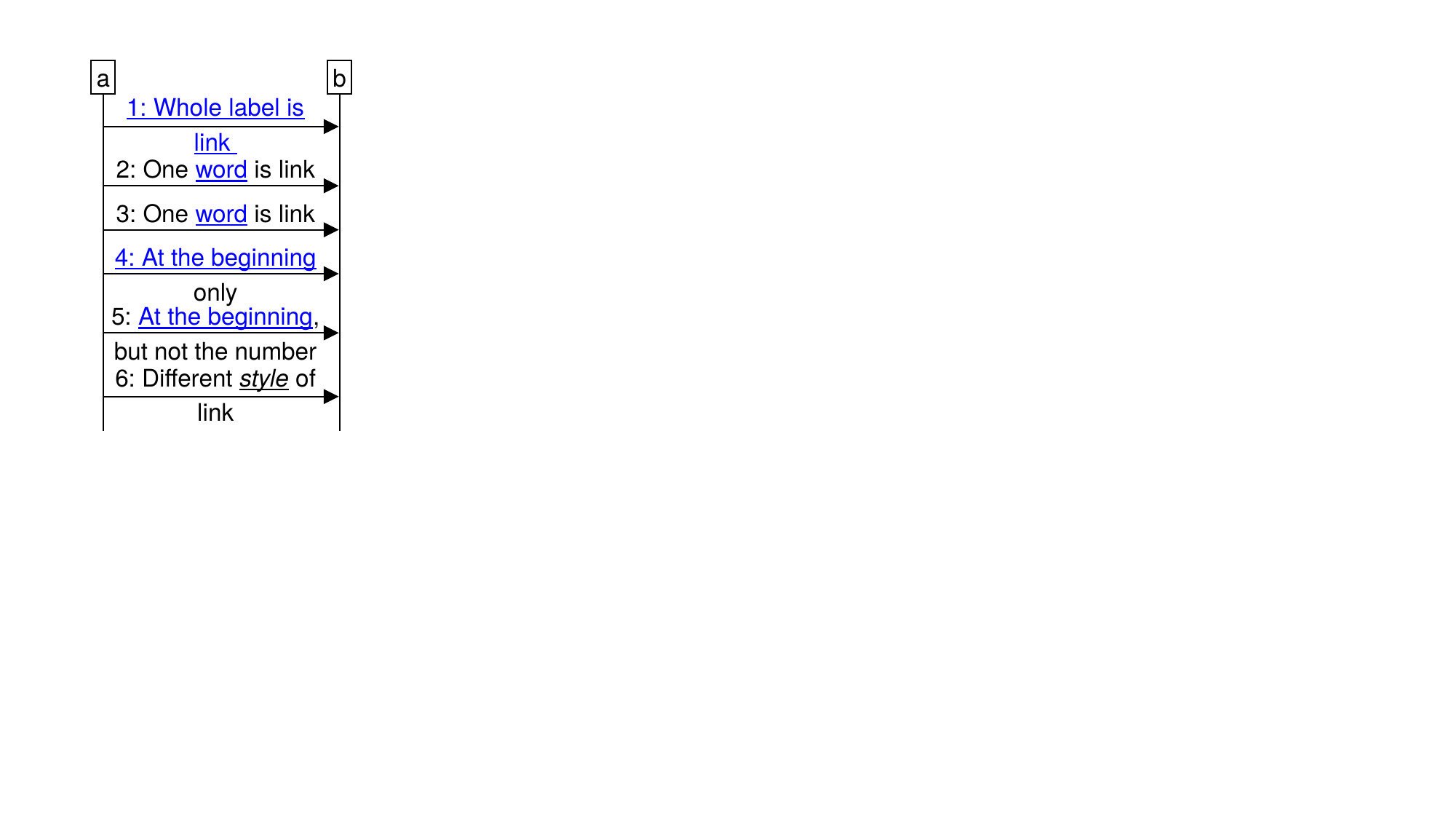

a
b
1: Whole label is
link
2: One word is link
3: One word is link
4: At the beginning
only
5: At the beginning,
but not the number
6: Different style of
link